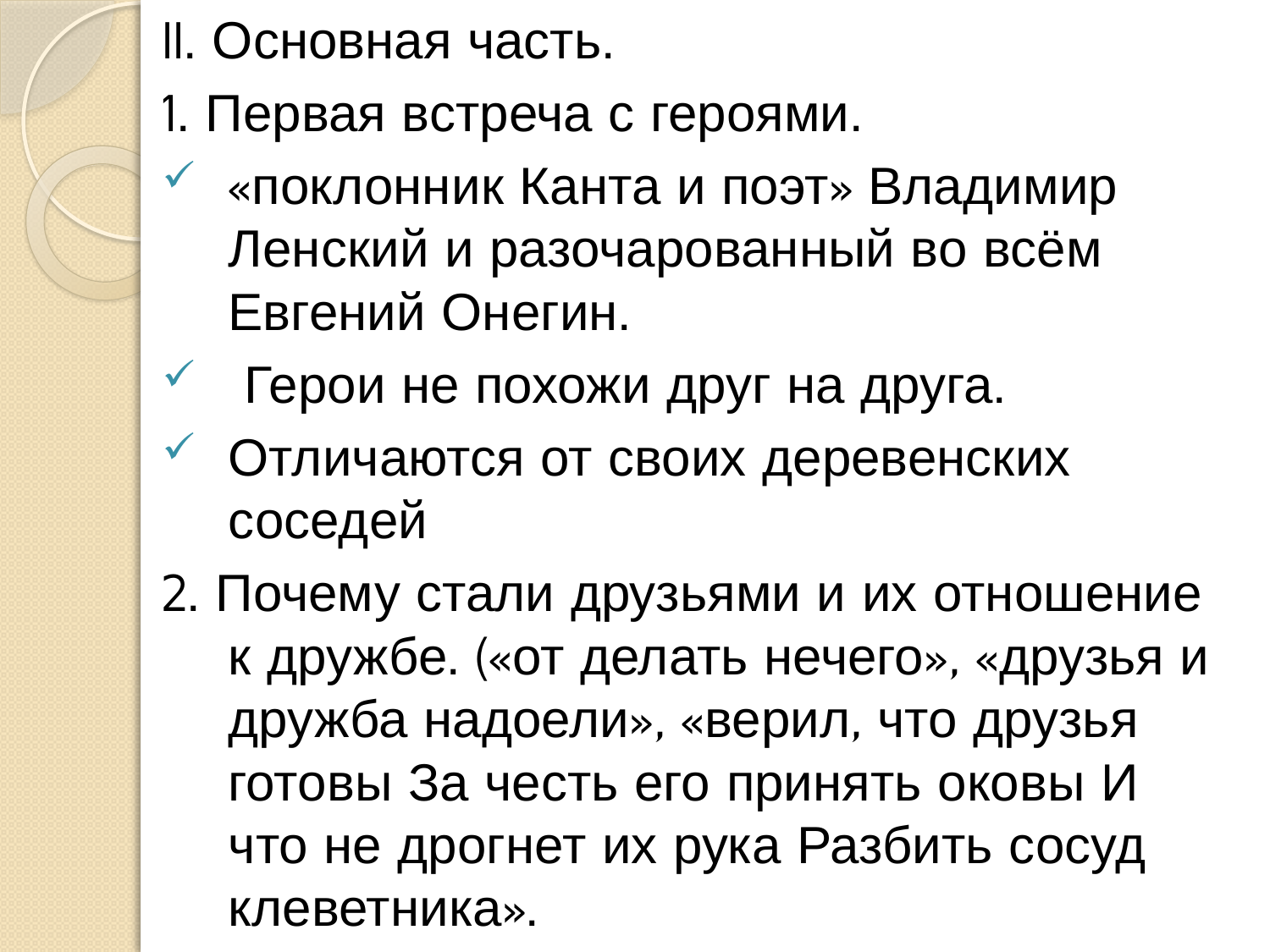

II. Основная часть.
1. Первая встреча с героями.
«поклонник Канта и поэт» Владимир Ленский и разочарованный во всём Евгений Онегин.
 Герои не похожи друг на друга.
Отличаются от своих деревенских соседей
2. Почему стали друзьями и их отношение к дружбе. («от делать нечего», «друзья и дружба надоели», «верил, что друзья готовы За честь его принять оковы И что не дрогнет их рука Разбить сосуд клеветника».